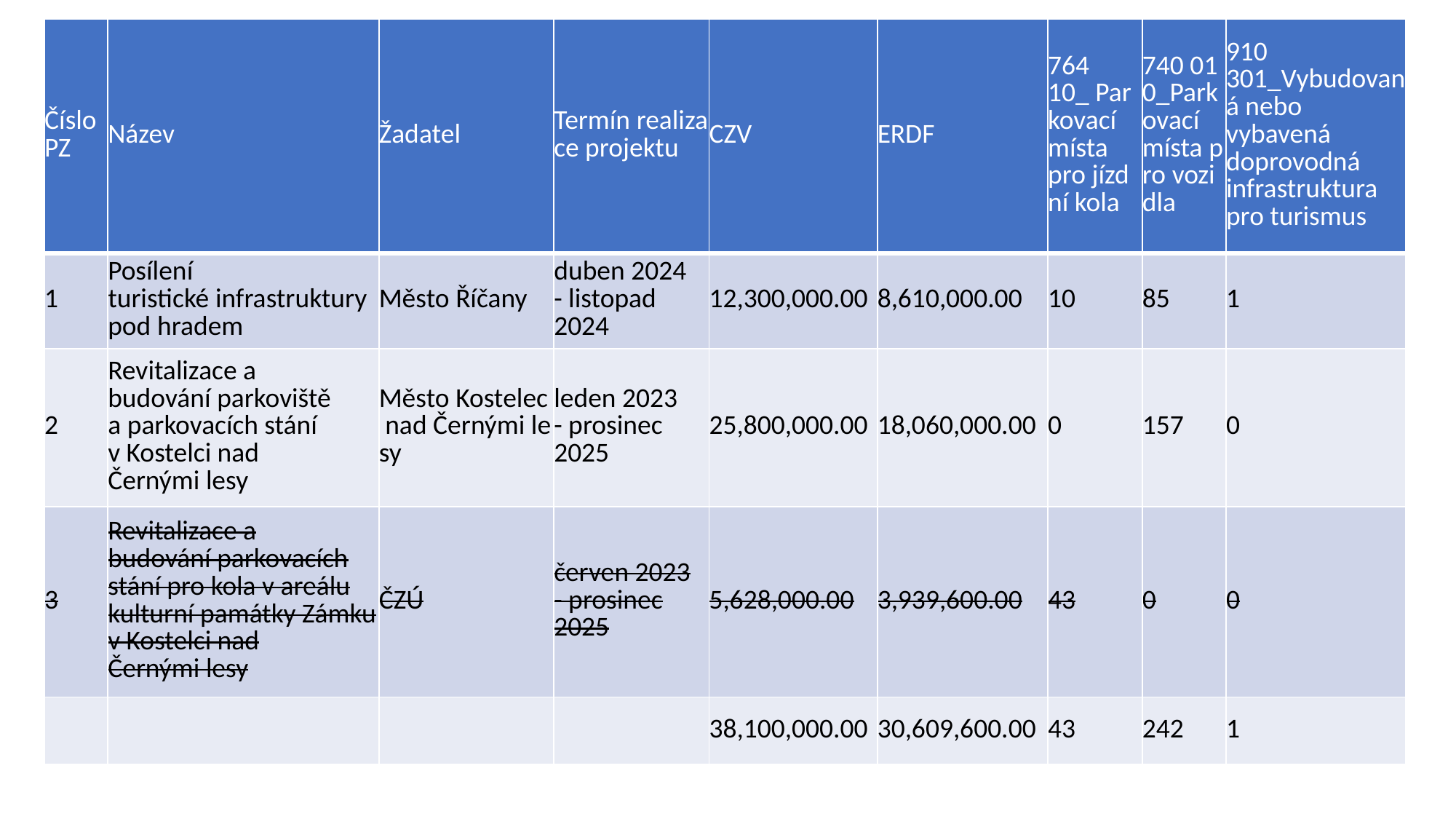

| Číslo PZ​ | Název​ | Žadatel​ | Termín realizace projektu​ | CZV​ | ERDF​ | 764 10\_ Parkovací místa pro jízdní kola​ | 740 010\_Parkovací místa pro vozidla​ | 910 301\_Vybudovaná nebo vybavená doprovodná infrastruktura pro turismus |
| --- | --- | --- | --- | --- | --- | --- | --- | --- |
| 1​ | Posílení turistické infrastruktury pod hradem​ | Město Říčany​ | duben 2024 - listopad 2024​ | 12,300,000.00​ | 8,610,000.00​ | 10 | 85​ | 1 |
| 2​ | Revitalizace a budování parkoviště a parkovacích stání v Kostelci nad Černými lesy​ | Město Kostelec nad Černými lesy​ | leden 2023 - prosinec 2025​ | 25,800,000.00​ | 18,060,000.00​ | 0​ | 157​ | 0 |
| 3​ | Revitalizace a budování parkovacích stání pro kola v areálu kulturní památky Zámku v Kostelci nad Černými lesy​ | ČZÚ​ | červen 2023 - prosinec 2025​ | 5,628,000.00​ | 3,939,600.00​ | 43​ | 0​ | 0 |
| ​ | ​ | ​ | ​ | 38,100,000.00​ | 30,609,600.00​ | 43 | 242​ | 1 |
#